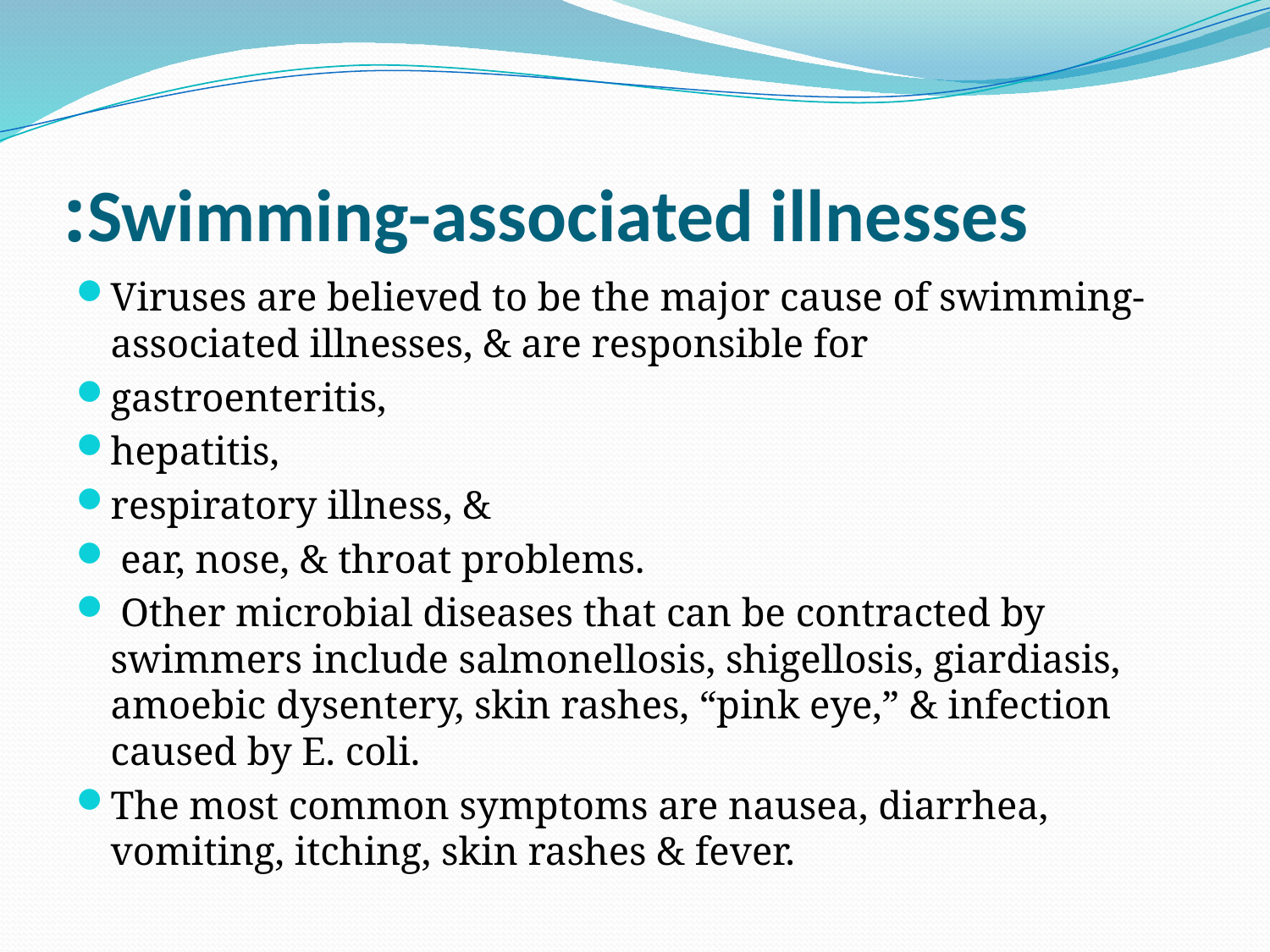

# Swimming-associated illnesses:
Viruses are believed to be the major cause of swimming-associated illnesses, & are responsible for
gastroenteritis,
hepatitis,
respiratory illness, &
 ear, nose, & throat problems.
 Other microbial diseases that can be contracted by swimmers include salmonellosis, shigellosis, giardiasis, amoebic dysentery, skin rashes, “pink eye,” & infection caused by E. coli.
The most common symptoms are nausea, diarrhea, vomiting, itching, skin rashes & fever.